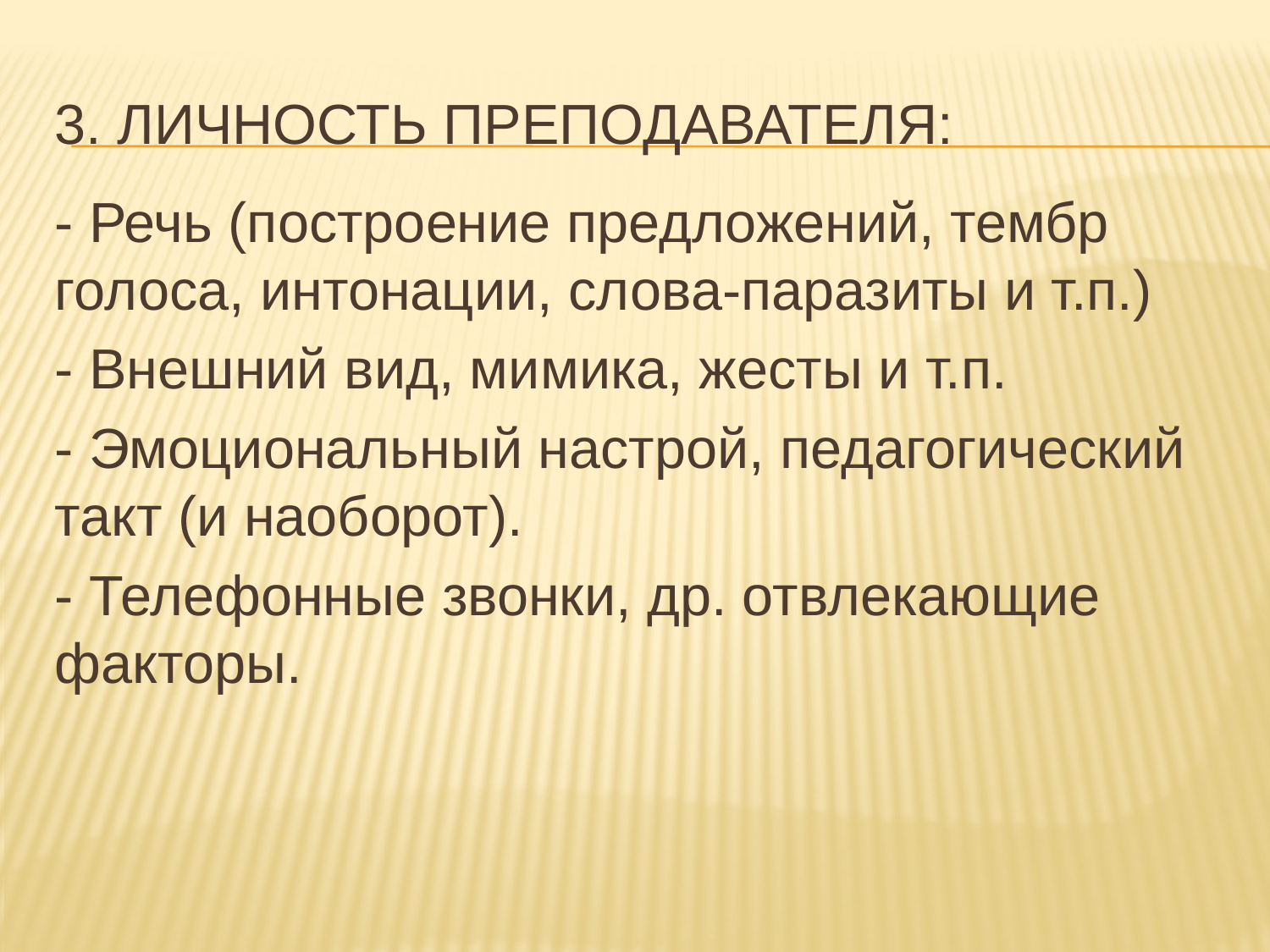

# 3. Личность преподавателя:
- Речь (построение предложений, тембр голоса, интонации, слова-паразиты и т.п.)
- Внешний вид, мимика, жесты и т.п.
- Эмоциональный настрой, педагогический такт (и наоборот).
- Телефонные звонки, др. отвлекающие факторы.